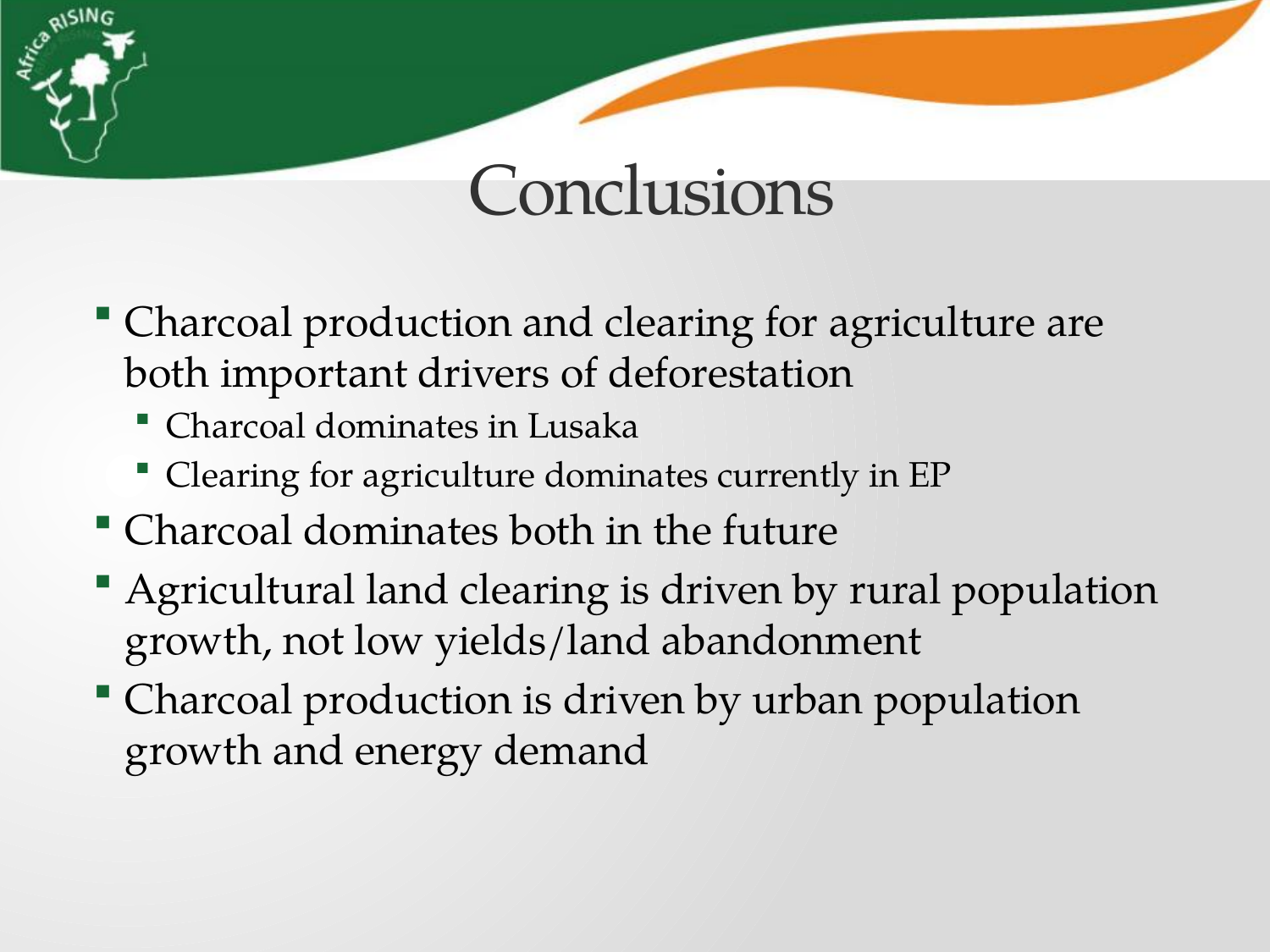

Conclusions
Charcoal production and clearing for agriculture are both important drivers of deforestation
Charcoal dominates in Lusaka
Clearing for agriculture dominates currently in EP
Charcoal dominates both in the future
Agricultural land clearing is driven by rural population growth, not low yields/land abandonment
Charcoal production is driven by urban population growth and energy demand